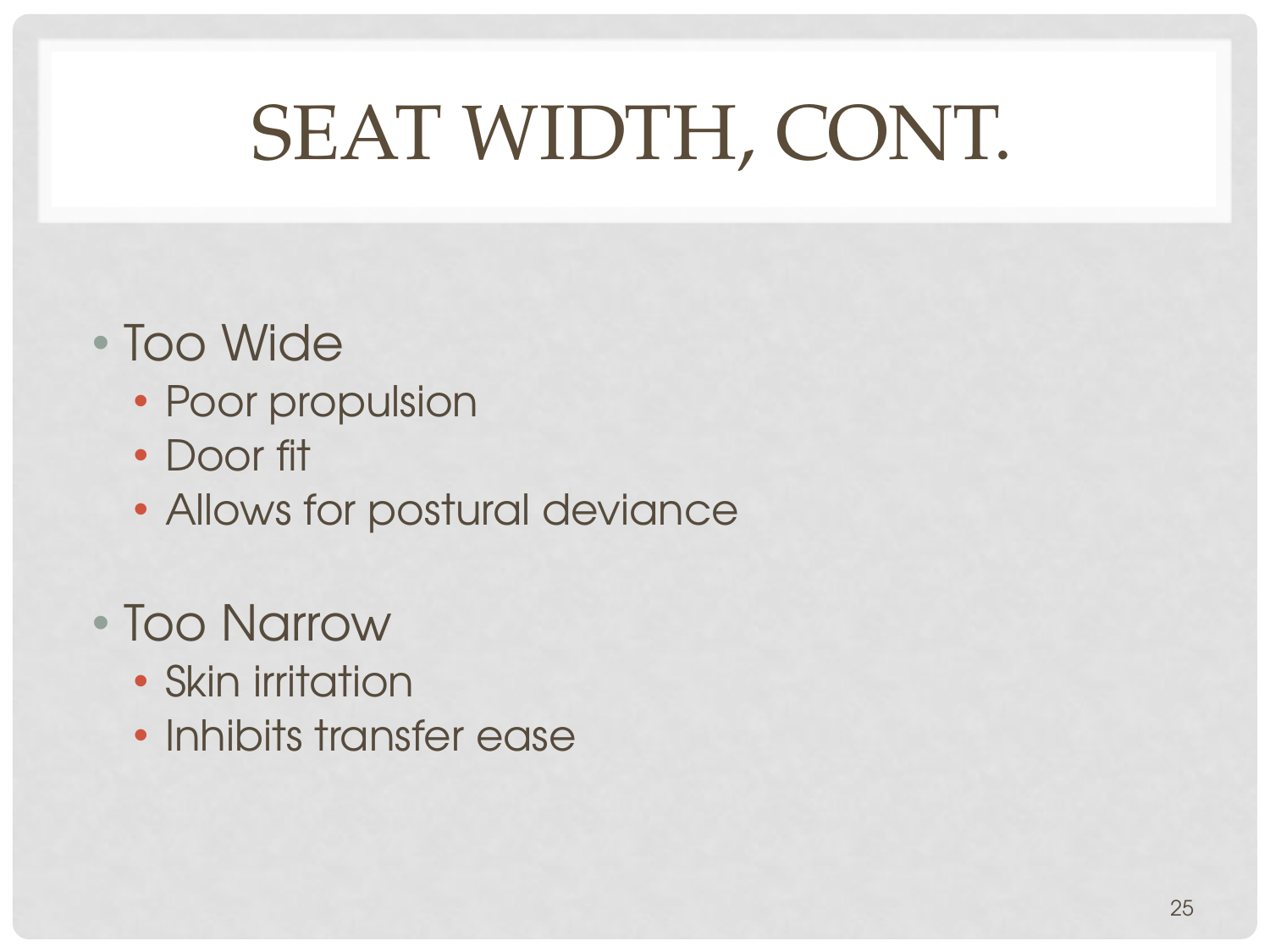

# Seat Width, cont.

Too Wide
Poor propulsion
Door fit
Allows for postural deviance

Too Narrow
Skin irritation
Inhibits transfer ease

25